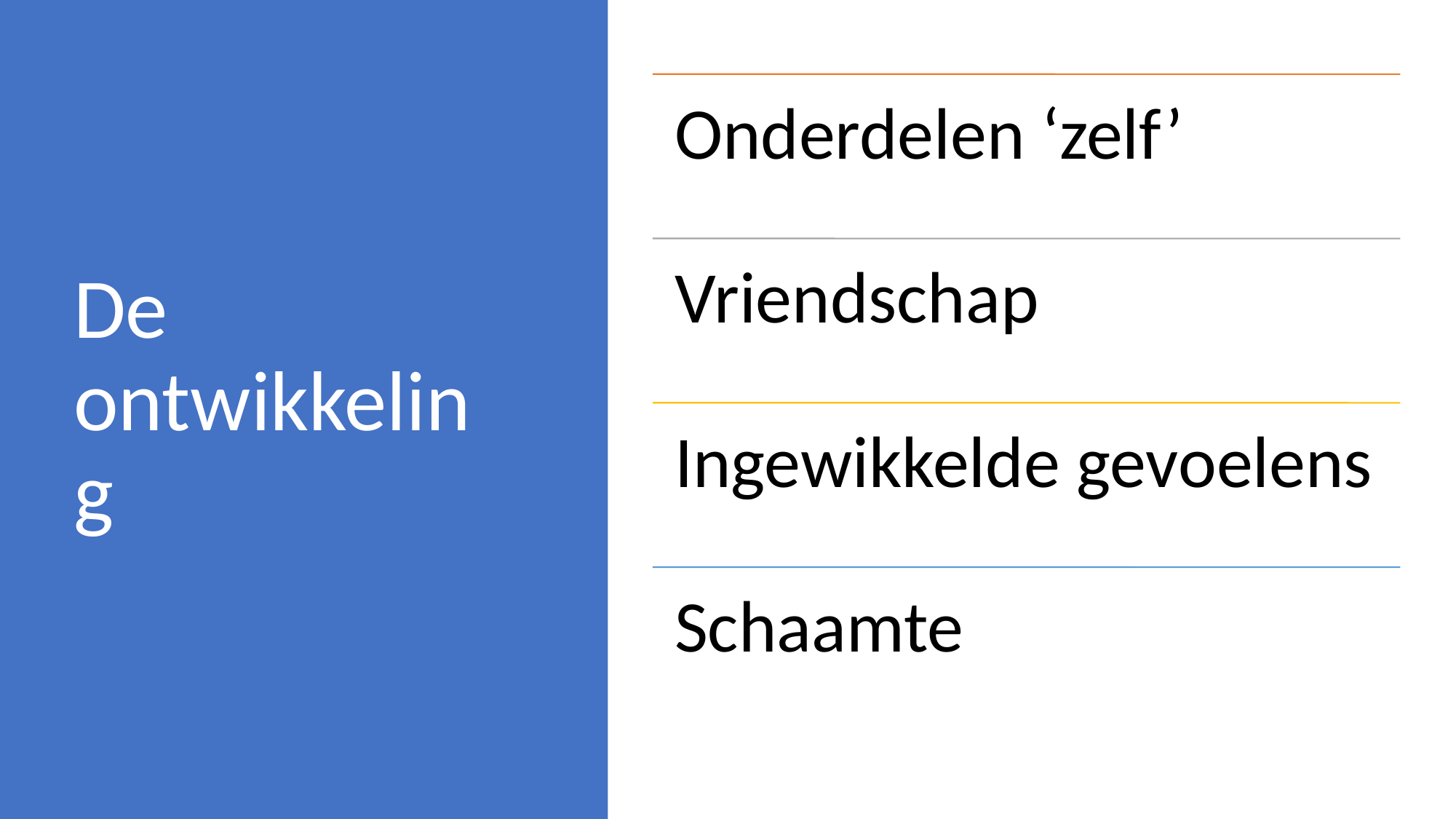

# De ontwikkeling
Onderdelen ‘zelf’
Vriendschap
Ingewikkelde gevoelens
Schaamte